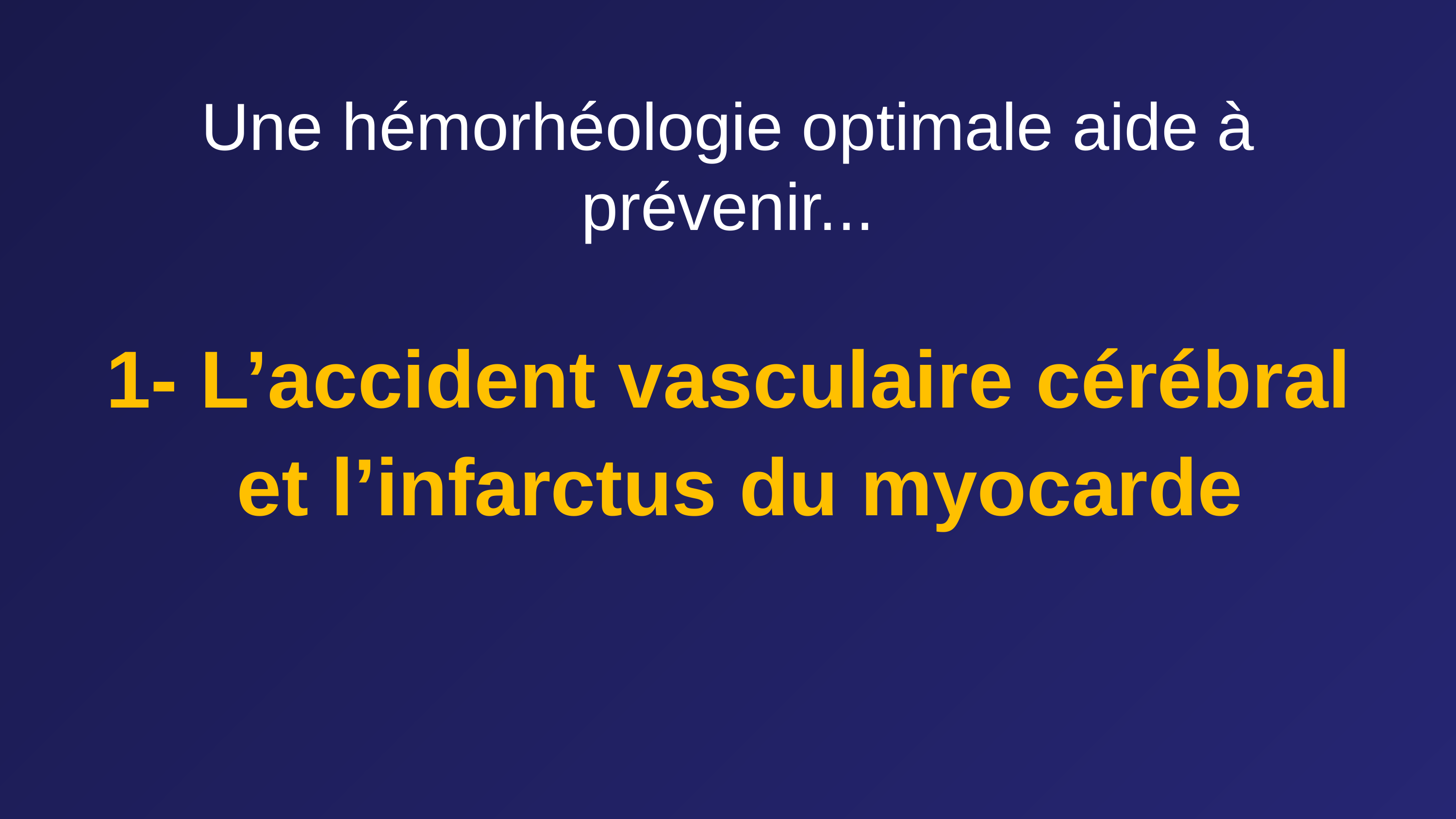

# Une hémorhéologie optimale aide à prévenir...
1- L’accident vasculaire cérébral
et l’infarctus du myocarde